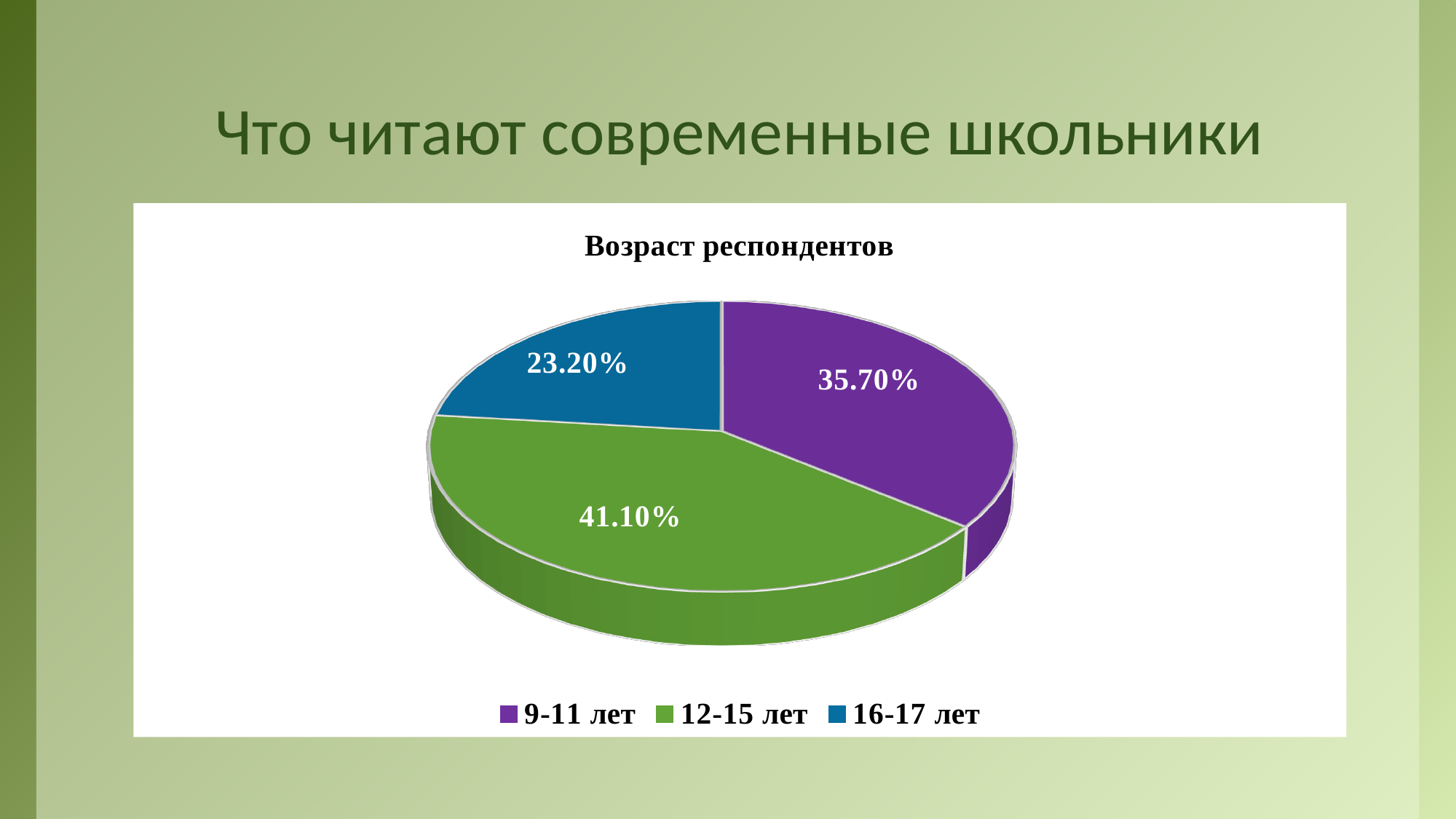

# Что читают современные школьники

[unsupported chart]